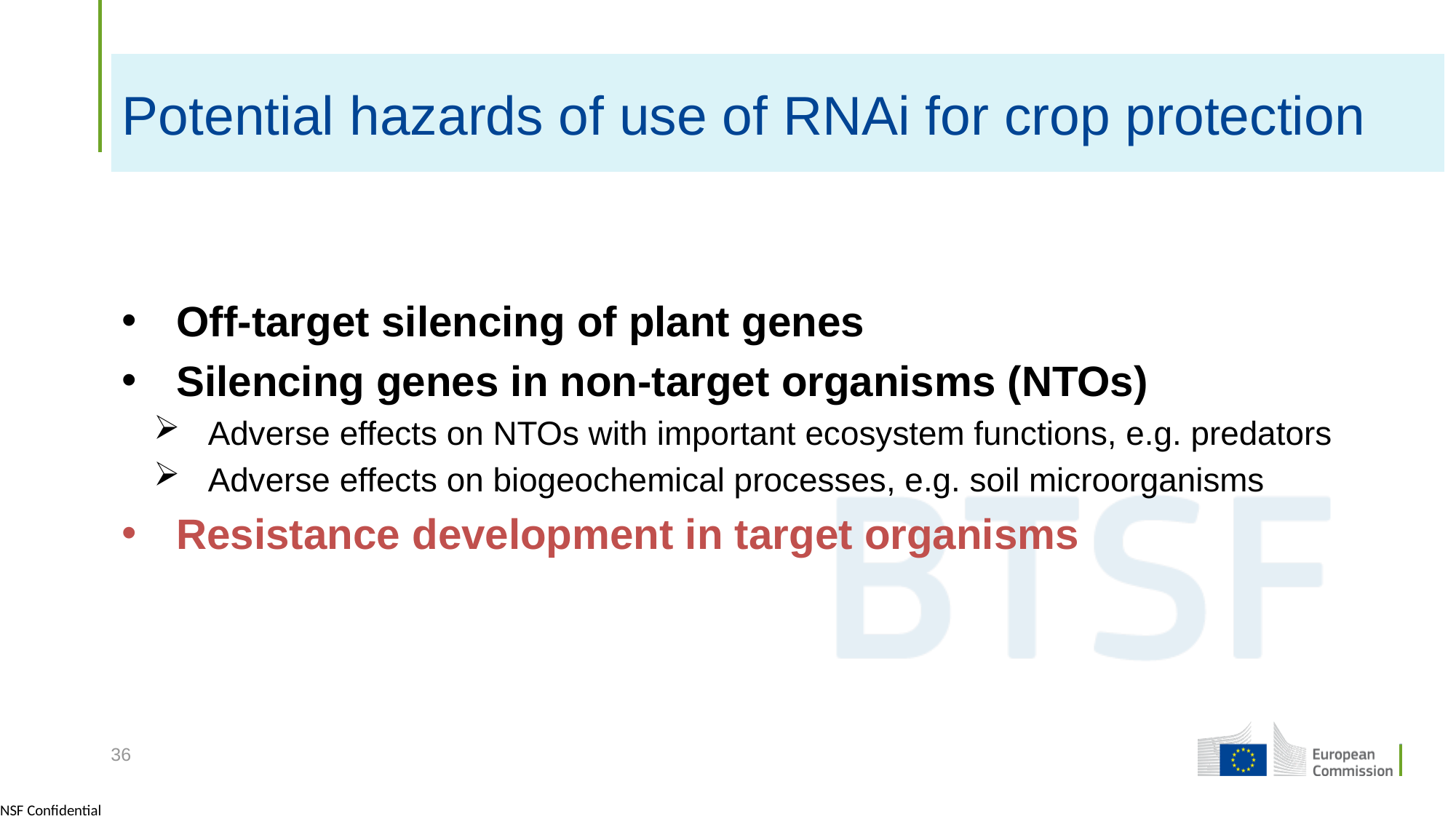

Potential hazards of use of RNAi for crop protection
Off-target silencing of plant genes
Silencing genes in non-target organisms (NTOs)
Adverse effects on NTOs with important ecosystem functions, e.g. predators
Adverse effects on biogeochemical processes, e.g. soil microorganisms
Resistance development in target organisms
36